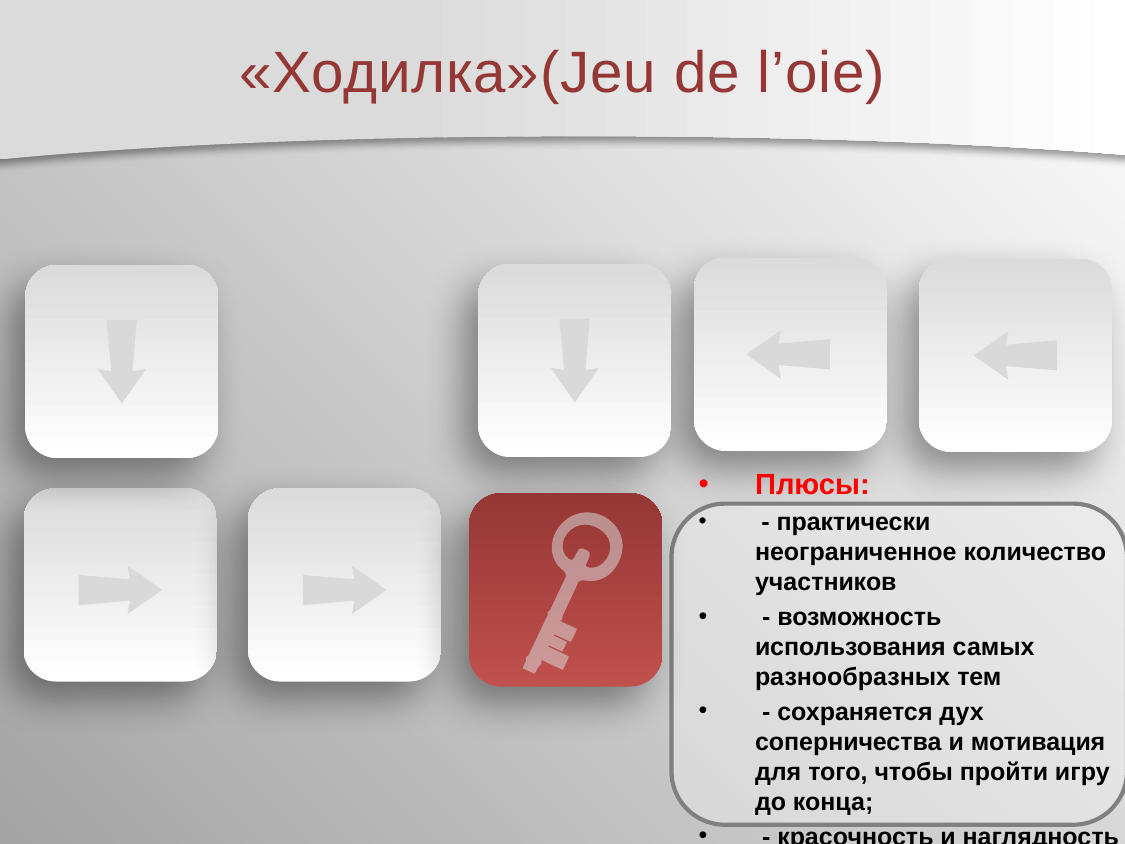

# «Ходилка»(Jeu de l’oie)

Плюсы:
 - практически неограниченное количество участников
 - возможность использования самых разнообразных тем
 - сохраняется дух соперничества и мотивация для того, чтобы пройти игру до конца;
 - красочность и наглядность для привлечения интереса;